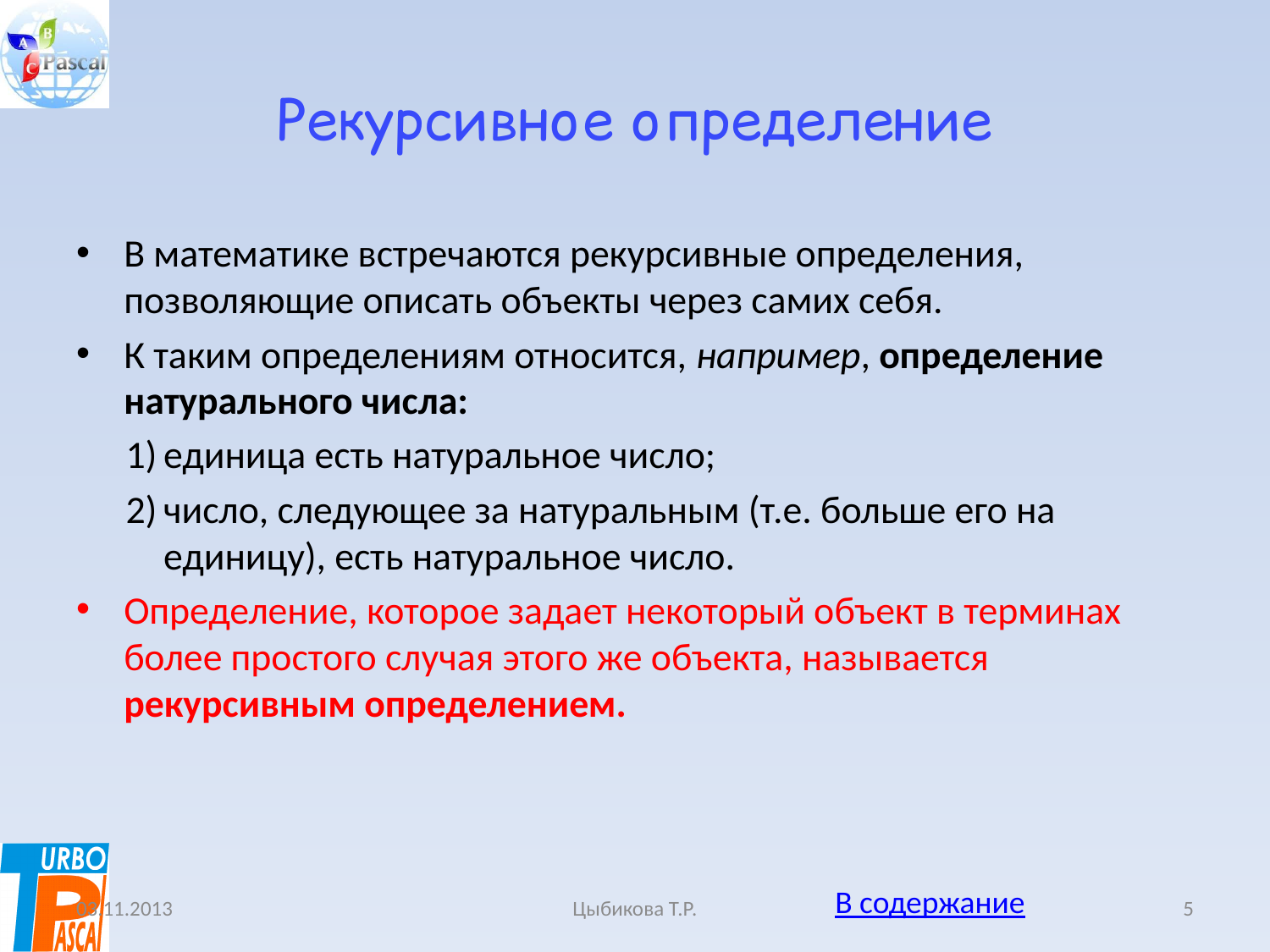

# Рекурсивное определение
В математике встречаются рекурсивные определения, позволяющие описать объекты через самих себя.
К таким определениям относится, например, определение натурального числа:
единица есть натуральное число;
число, следующее за натуральным (т.е. больше его на единицу), есть натуральное число.
Определение, которое задает некоторый объект в терминах более простого случая этого же объекта, называется рекурсивным определением.

В содержание
03.11.2013
Цыбикова Т.Р.
5